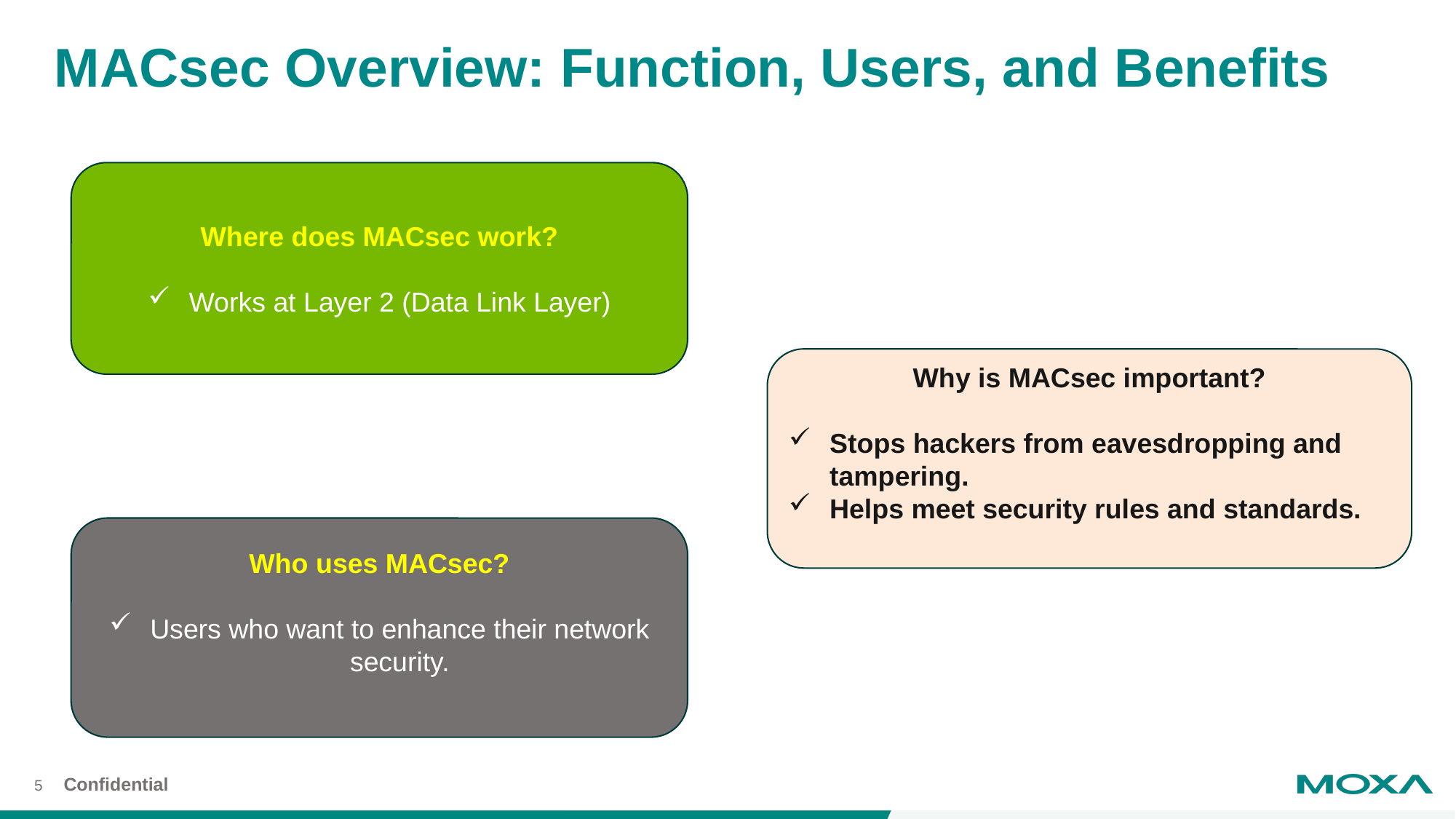

MACsec Overview: Function, Users, and Benefits

Where does MACsec work?

Works at Layer 2 (Data Link Layer)

Why is MACsec important?

Stops hackers from eavesdropping and tampering.
Helps meet security rules and standards.

Who uses MACsec?

Users who want to enhance their network security.